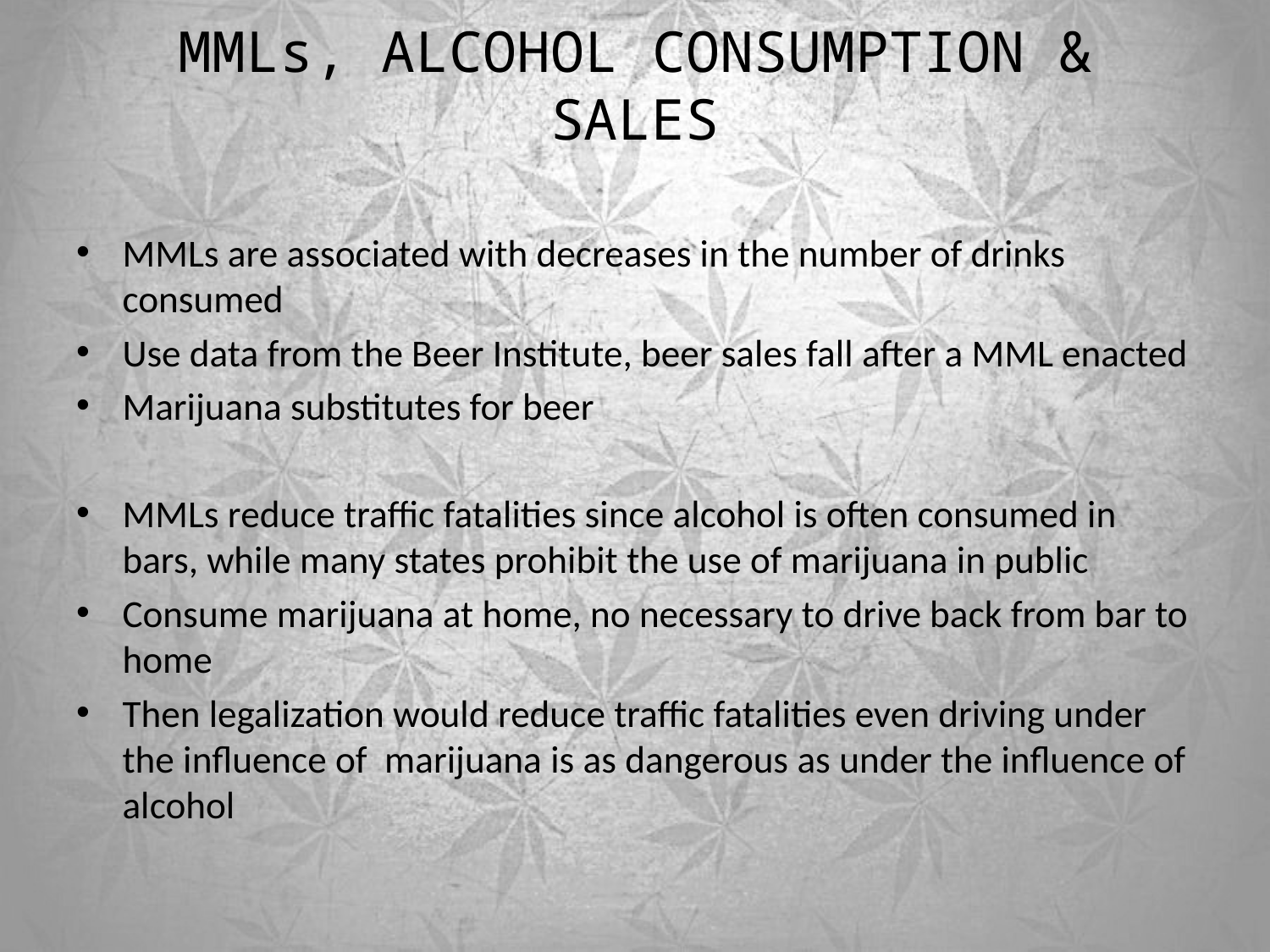

# MMLs, ALCOHOL CONSUMPTION & SALES
MMLs are associated with decreases in the number of drinks consumed
Use data from the Beer Institute, beer sales fall after a MML enacted
Marijuana substitutes for beer

MMLs reduce traffic fatalities since alcohol is often consumed in bars, while many states prohibit the use of marijuana in public
Consume marijuana at home, no necessary to drive back from bar to home
Then legalization would reduce traffic fatalities even driving under the influence of  marijuana is as dangerous as under the influence of alcohol